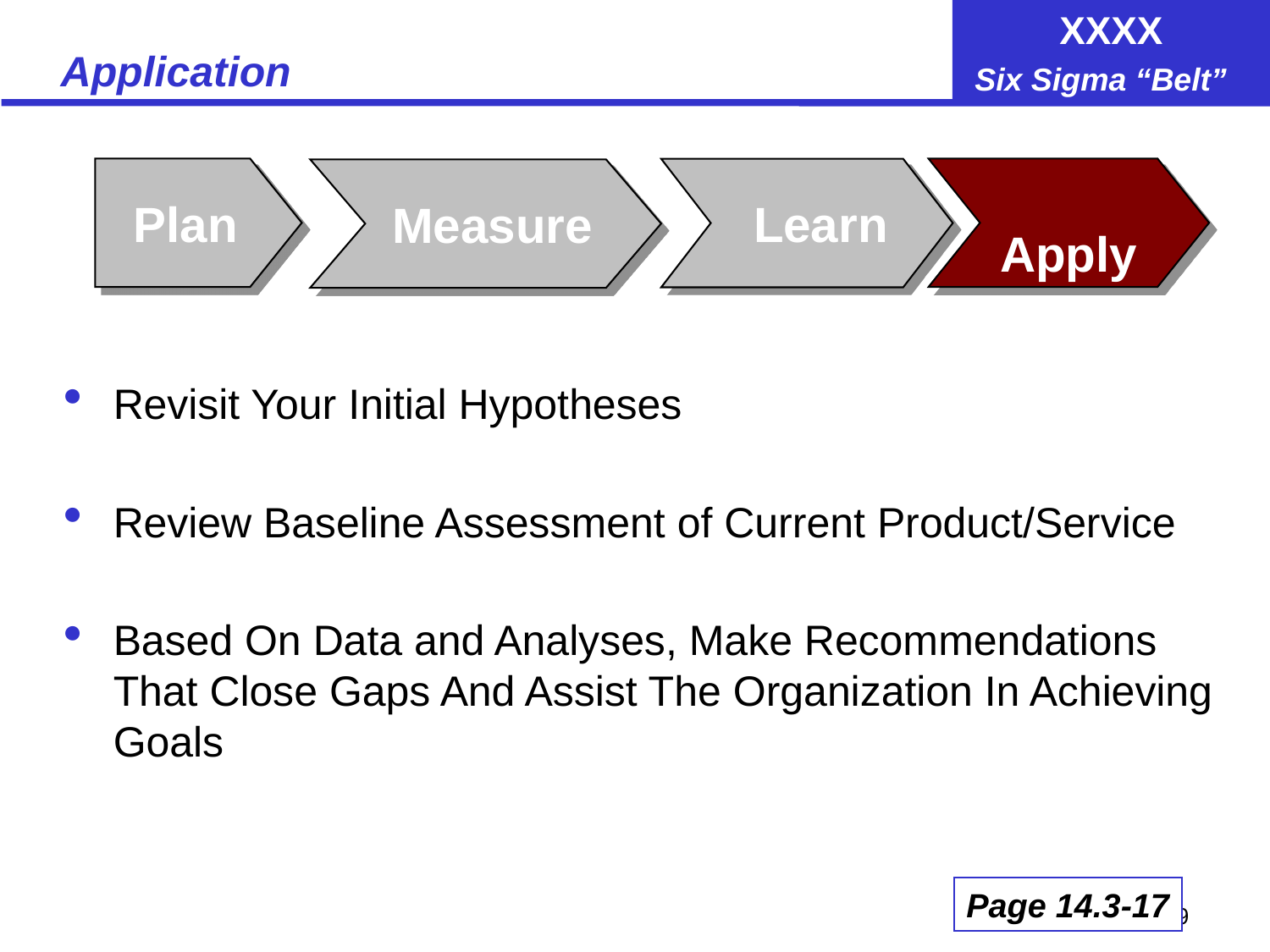

# Application
Plan
   Apply
  Learn
 Measure
Revisit Your Initial Hypotheses

Review Baseline Assessment of Current Product/Service

Based On Data and Analyses, Make Recommendations That Close Gaps And Assist The Organization In Achieving Goals
Page 14.3-17